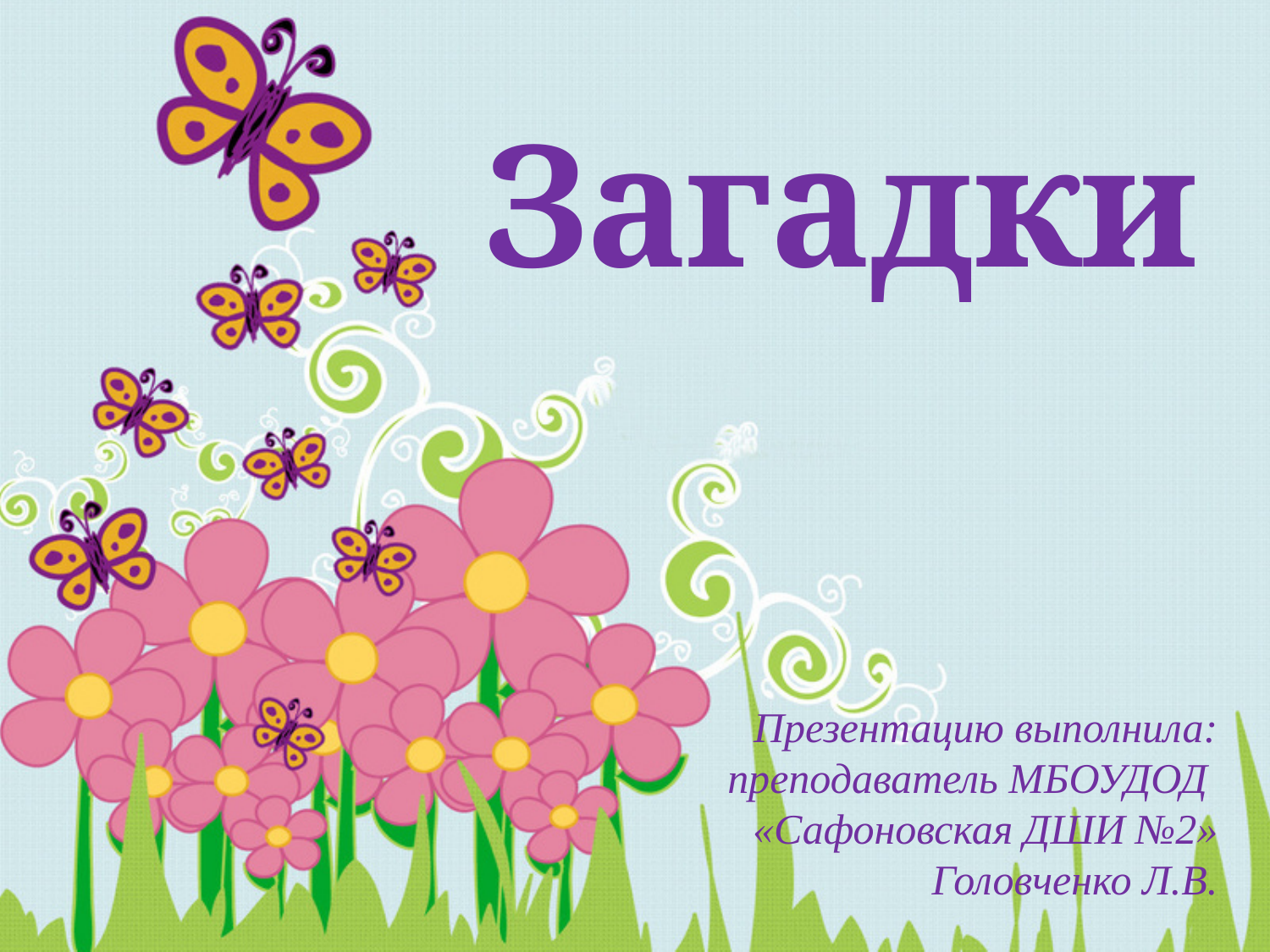

Загадки
Презентацию выполнила:
преподаватель МБОУДОД
«Сафоновская ДШИ №2»
Головченко Л.В.